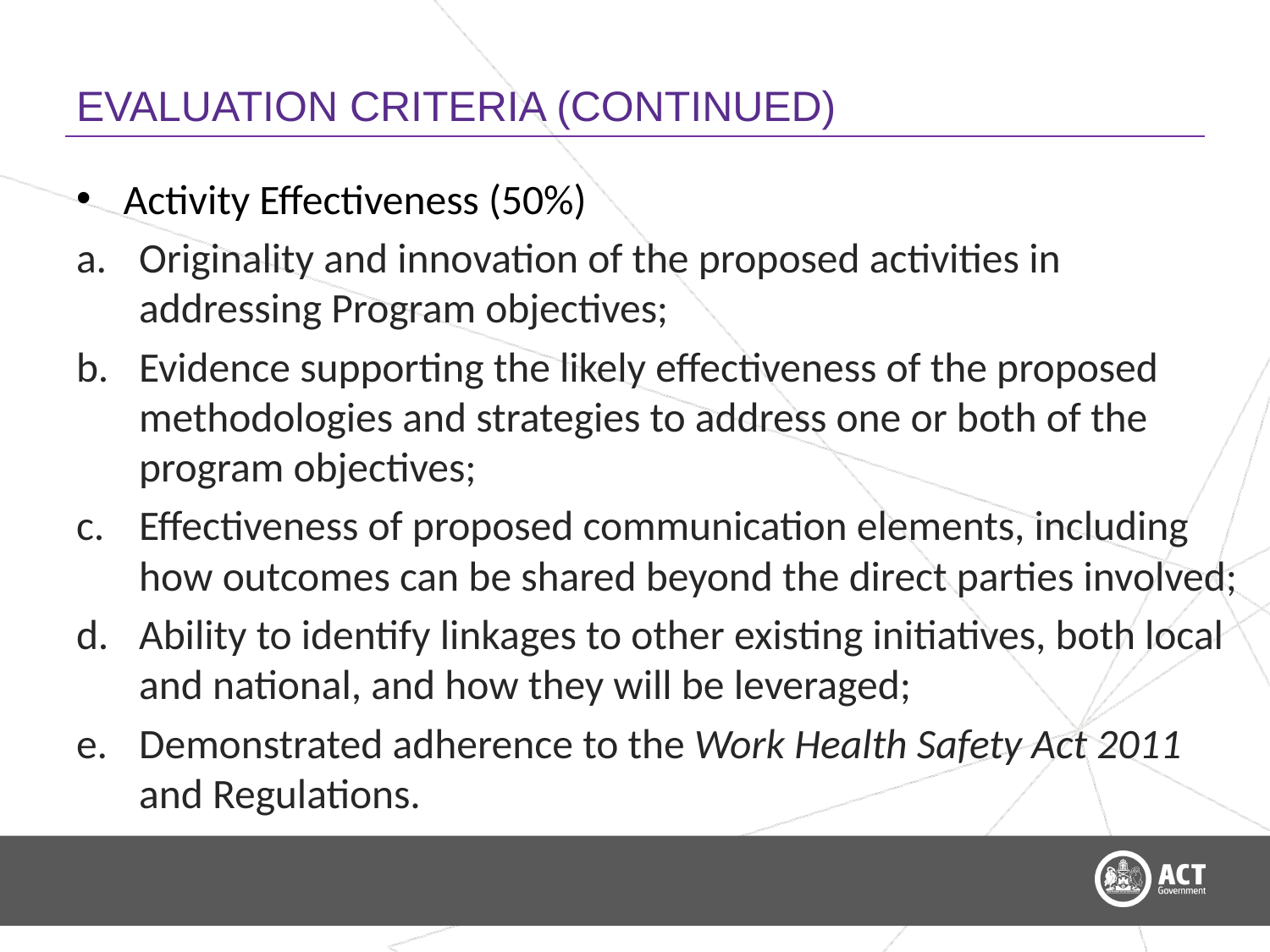

# EVALUATION CRITERIA (CONTINUED)
Activity Effectiveness (50%)
Originality and innovation of the proposed activities in addressing Program objectives;
Evidence supporting the likely effectiveness of the proposed methodologies and strategies to address one or both of the program objectives;
Effectiveness of proposed communication elements, including how outcomes can be shared beyond the direct parties involved;
Ability to identify linkages to other existing initiatives, both local and national, and how they will be leveraged;
Demonstrated adherence to the Work Health Safety Act 2011 and Regulations.